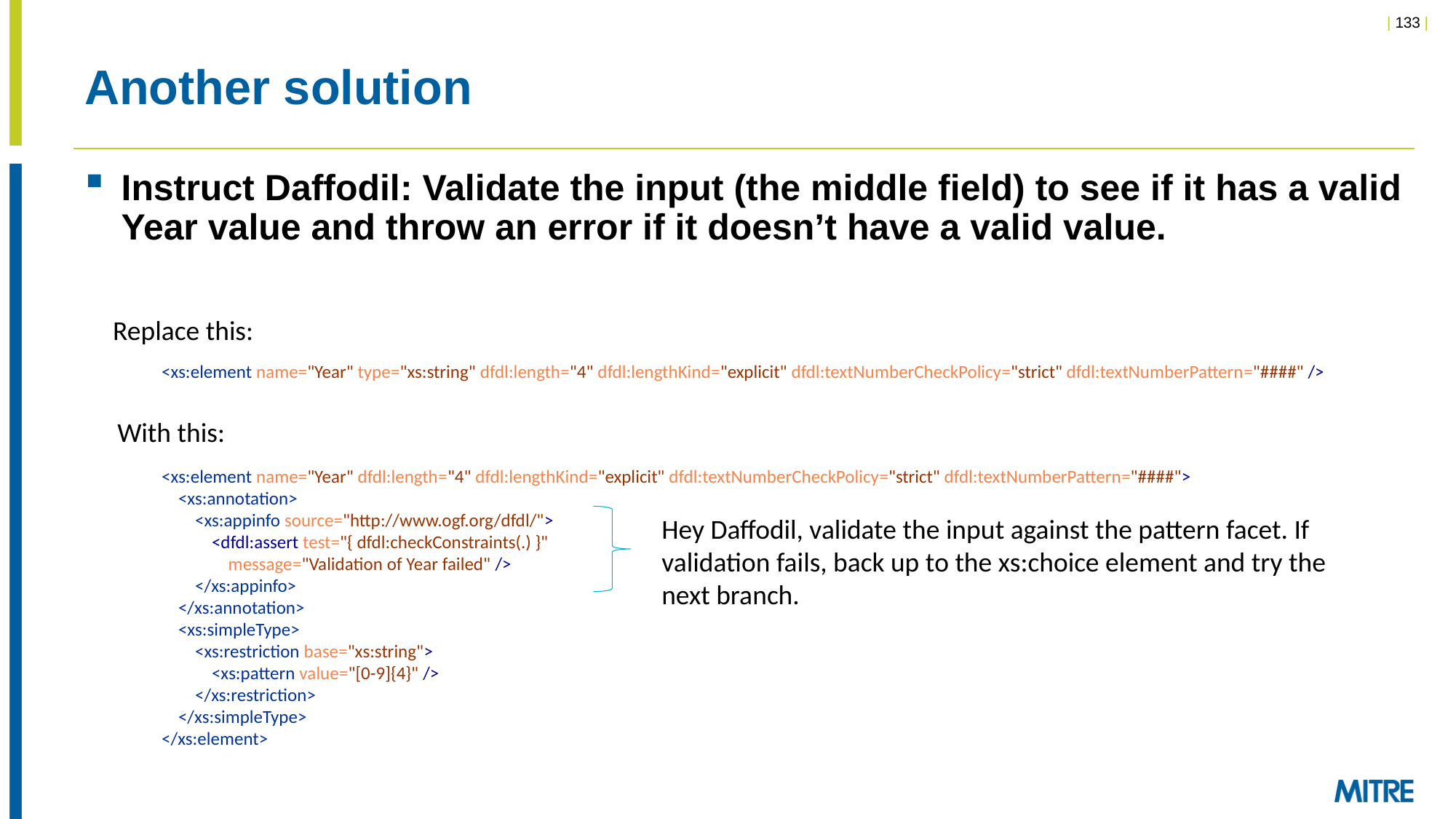

# Another solution
Instruct Daffodil: Validate the input (the middle field) to see if it has a valid Year value and throw an error if it doesn’t have a valid value.
Replace this:
<xs:element name="Year" type="xs:string" dfdl:length="4" dfdl:lengthKind="explicit" dfdl:textNumberCheckPolicy="strict" dfdl:textNumberPattern="####" />
With this:
<xs:element name="Year" dfdl:length="4" dfdl:lengthKind="explicit" dfdl:textNumberCheckPolicy="strict" dfdl:textNumberPattern="####">
    <xs:annotation>
        <xs:appinfo source="http://www.ogf.org/dfdl/">
            <dfdl:assert test="{ dfdl:checkConstraints(.) }"
                message="Validation of Year failed" />
        </xs:appinfo>
    </xs:annotation>
    <xs:simpleType>
        <xs:restriction base="xs:string">
            <xs:pattern value="[0-9]{4}" />
        </xs:restriction>
    </xs:simpleType>
</xs:element>

Hey Daffodil, validate the input against the pattern facet. If validation fails, back up to the xs:choice element and try the next branch.